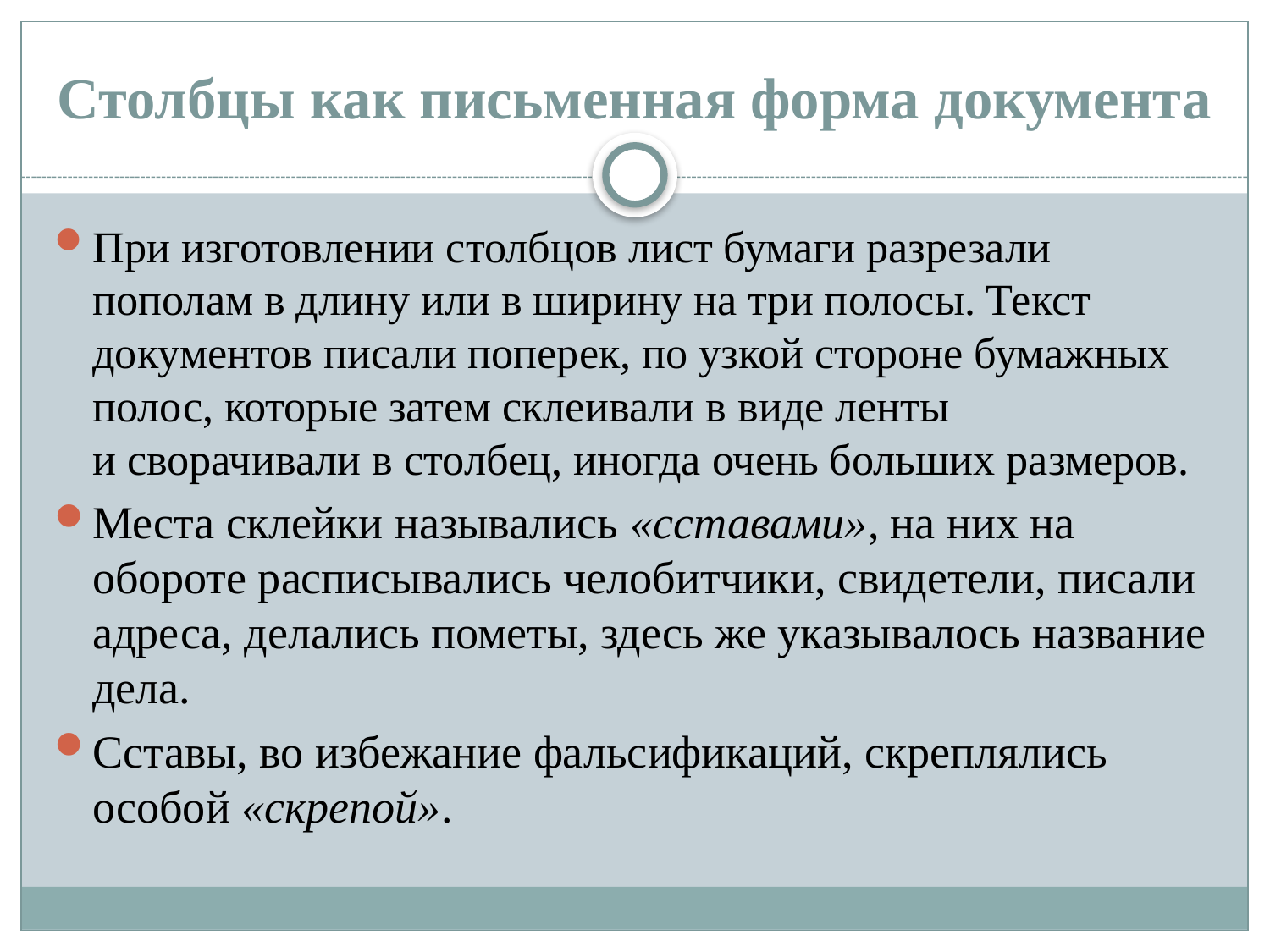

# Столбцы как письменная форма документа
При изготовлении столбцов лист бумаги разрезали пополам в длину или в ширину на три полосы. Текст документов писали поперек, по узкой стороне бумажных полос, которые затем склеивали в виде ленты и сворачивали в столбец, иногда очень больших размеров.
Места склейки назывались «сставами», на них на обороте расписывались челобитчики, свидетели, писали адреса, делались пометы, здесь же указывалось название дела.
Сставы, во избежание фальсификаций, скреплялись особой «скрепой».